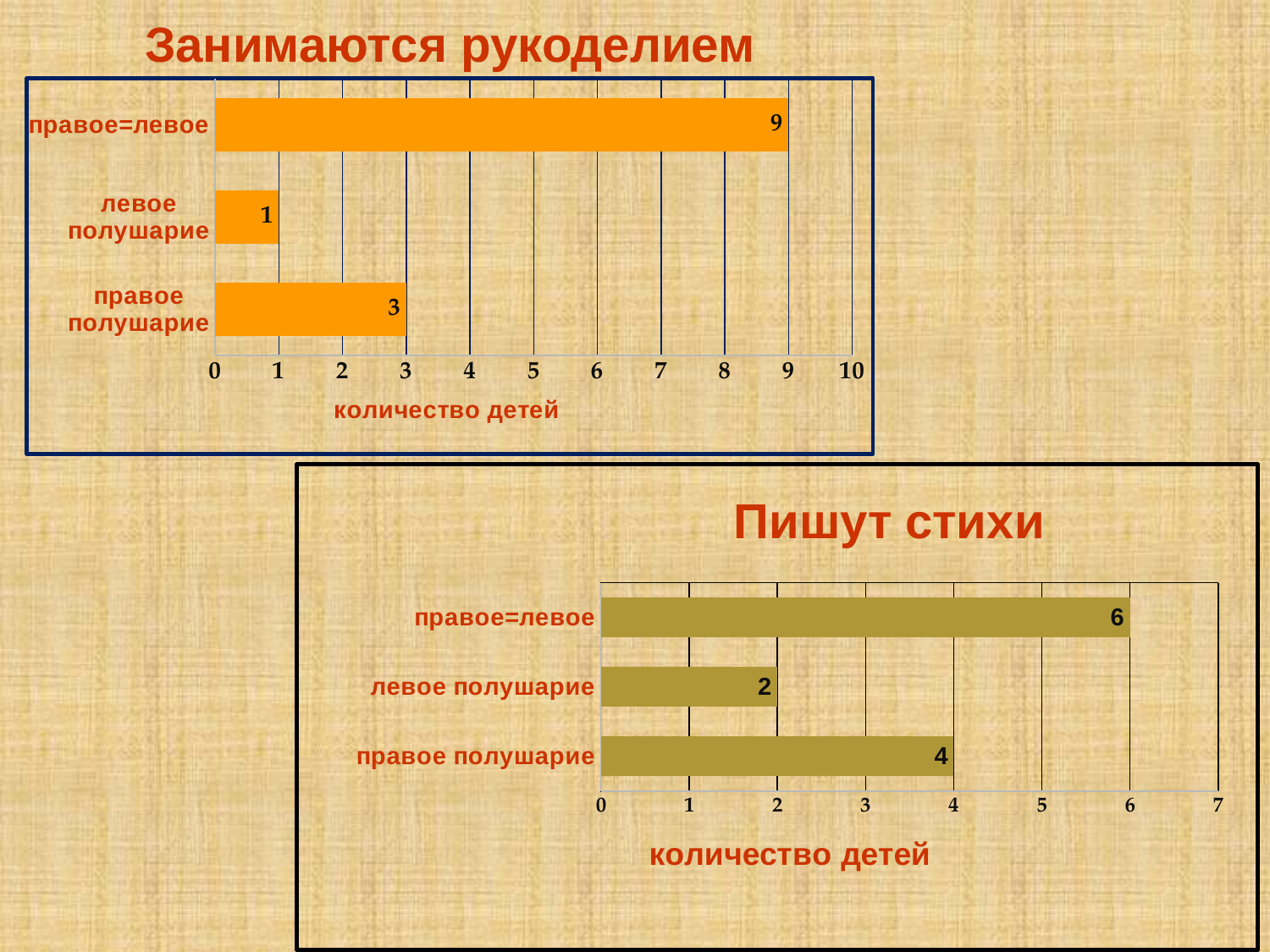

Занимаются рукоделием

### Chart:

| Category | музыкальная школа |
|---|---|
| правое полушарие | 3.0 |
| левое полушарие | 1.0 |
| правое=левое | 9.0 |

### Chart:                  Пишут стихи

| Category | музыкальная школа |
|---|---|
| правое полушарие | 4.0 |
| левое полушарие | 2.0 |
| правое=левое | 6.0 |